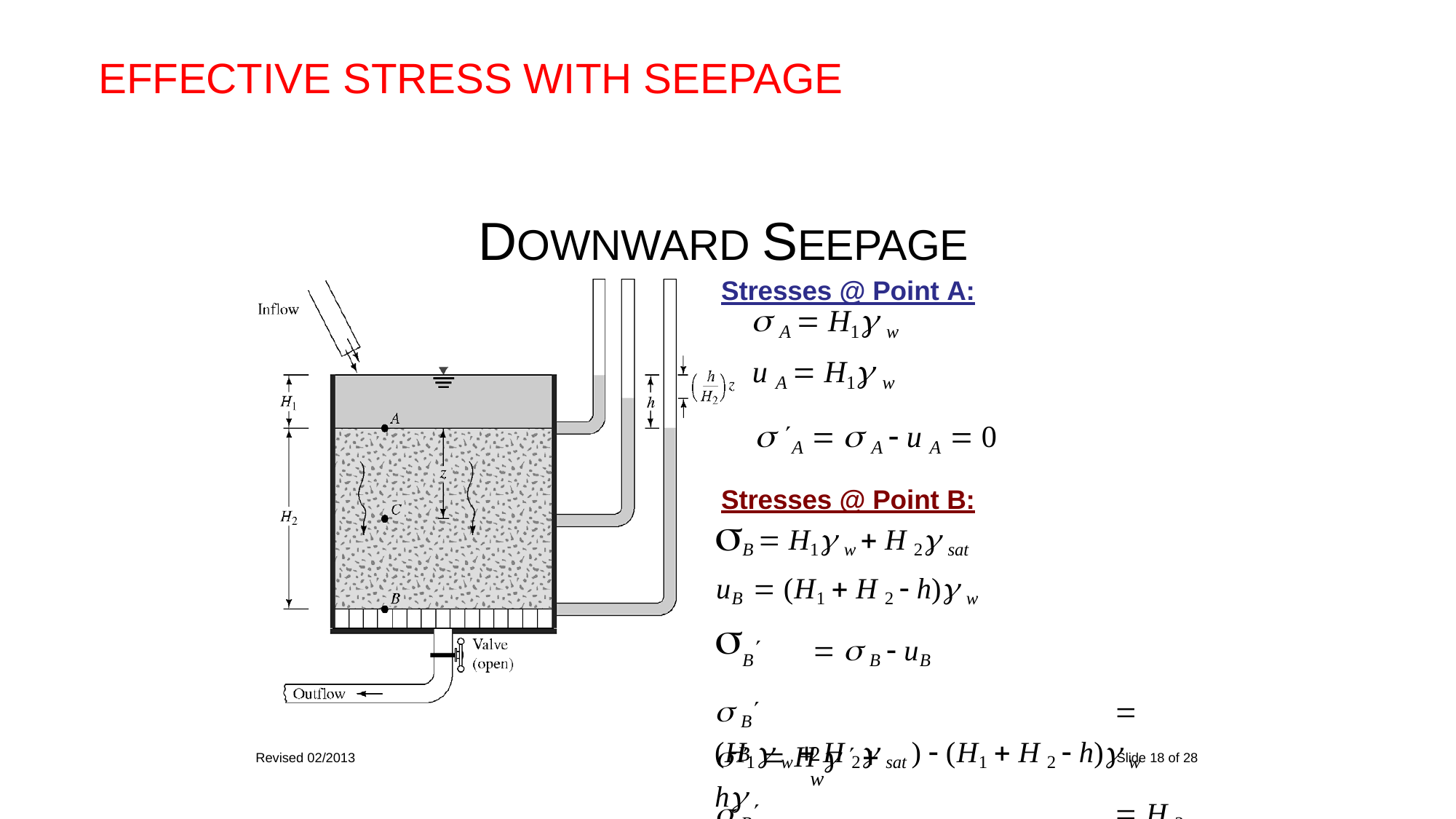

Effective StresS with seepage
DOWNWARD SEEPAGE
Stresses @ Point A:
σ A = H1γ w
u A = H1γ w
σ ′A = σ A − u A = 0
Stresses @ Point B:
B = H1γ w + H 2γ sat
uB = (H1 + H 2 − h)γ w
B′	= σ B − uB
σ B′	= (H1γ w + H 2γ sat ) − (H1 + H 2 − h)γ w
σ B′	= H 2 (γ sat − γ w ) + hγ w
Figure 6.4a. Das FGE (2005).

σ ′	= H	γ ′ + hγ
B
2	w
Slide 18 of 28
Revised 02/2013